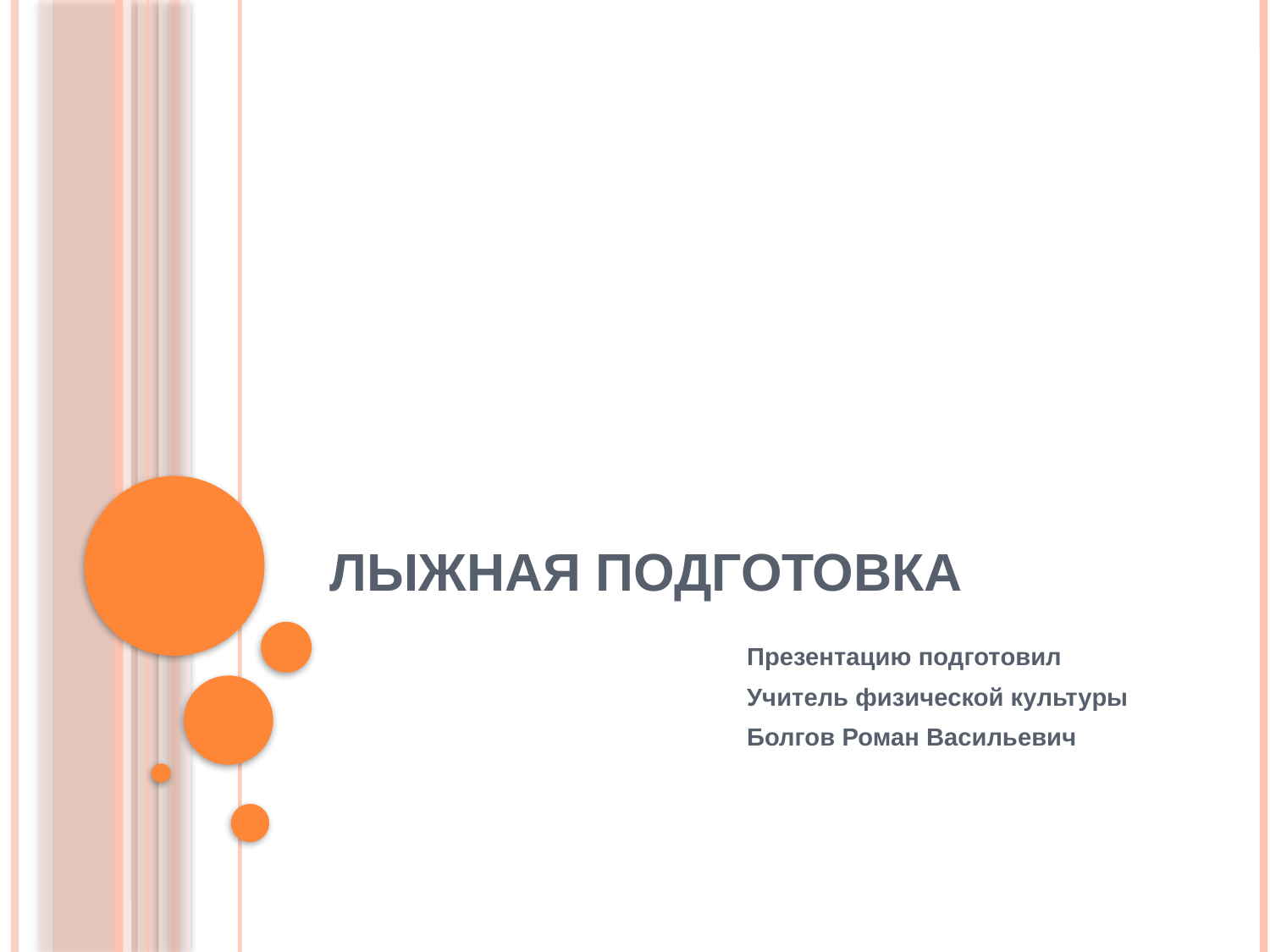

# Лыжная подготовка

Презентацию подготовил
Учитель физической культуры
Болгов Роман Васильевич